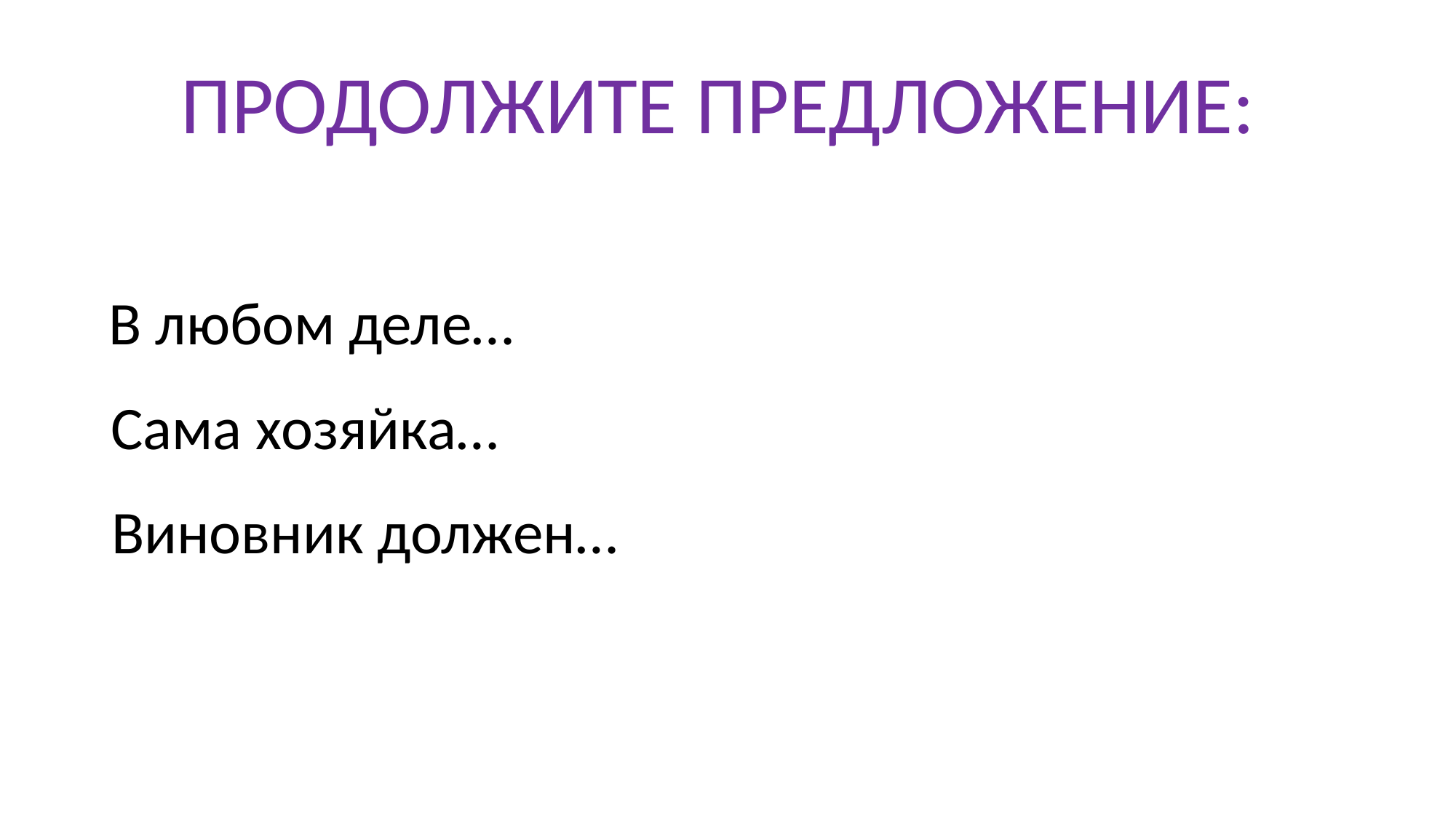

ПРОДОЛЖИТЕ ПРЕДЛОЖЕНИЕ:
В любом деле…
Сама хозяйка…
Виновник должен…